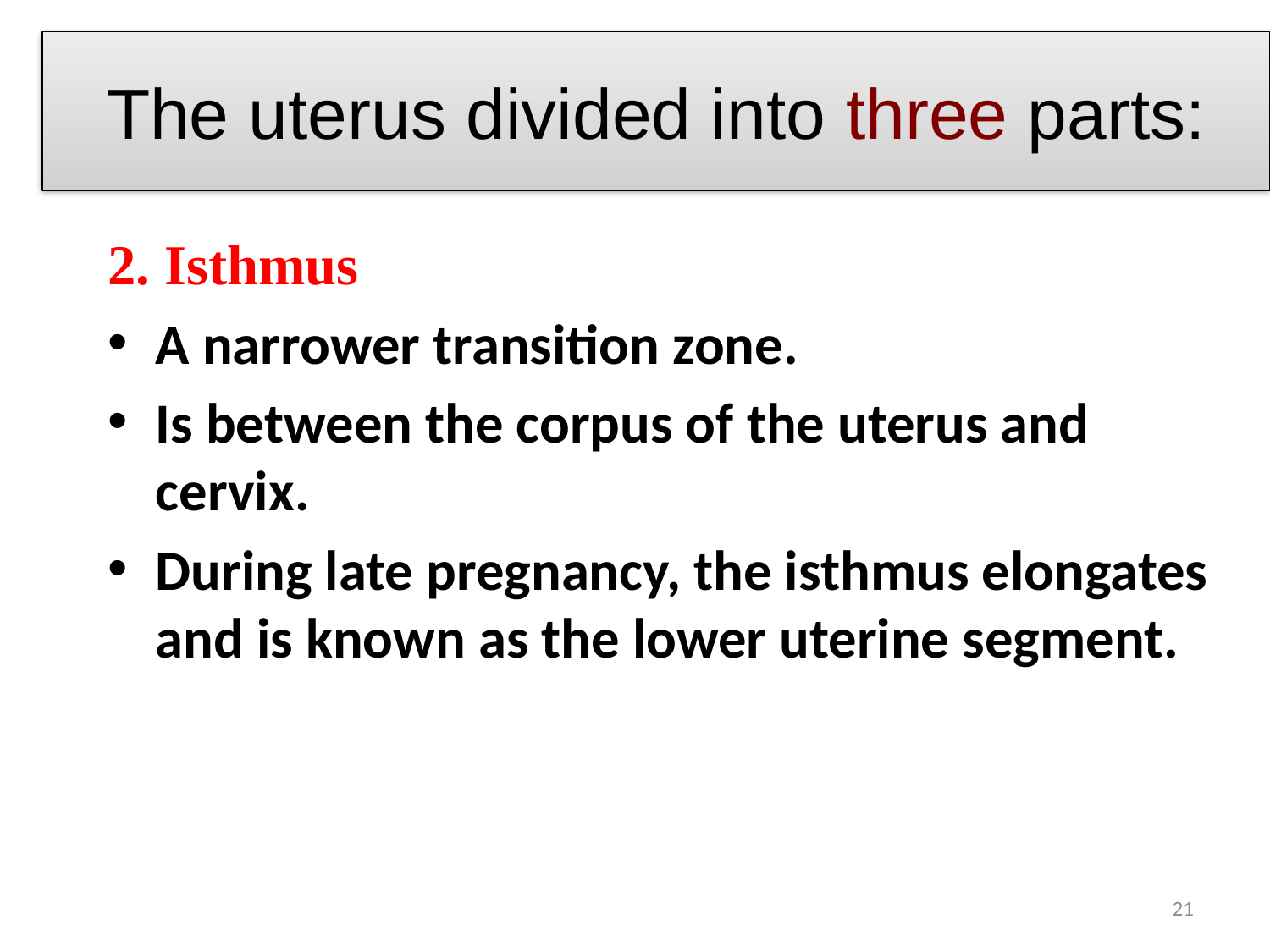

# The uterus divided into three parts:
2. Isthmus
A narrower transition zone.
Is between the corpus of the uterus and cervix.
During late pregnancy, the isthmus elongates and is known as the lower uterine segment.
21